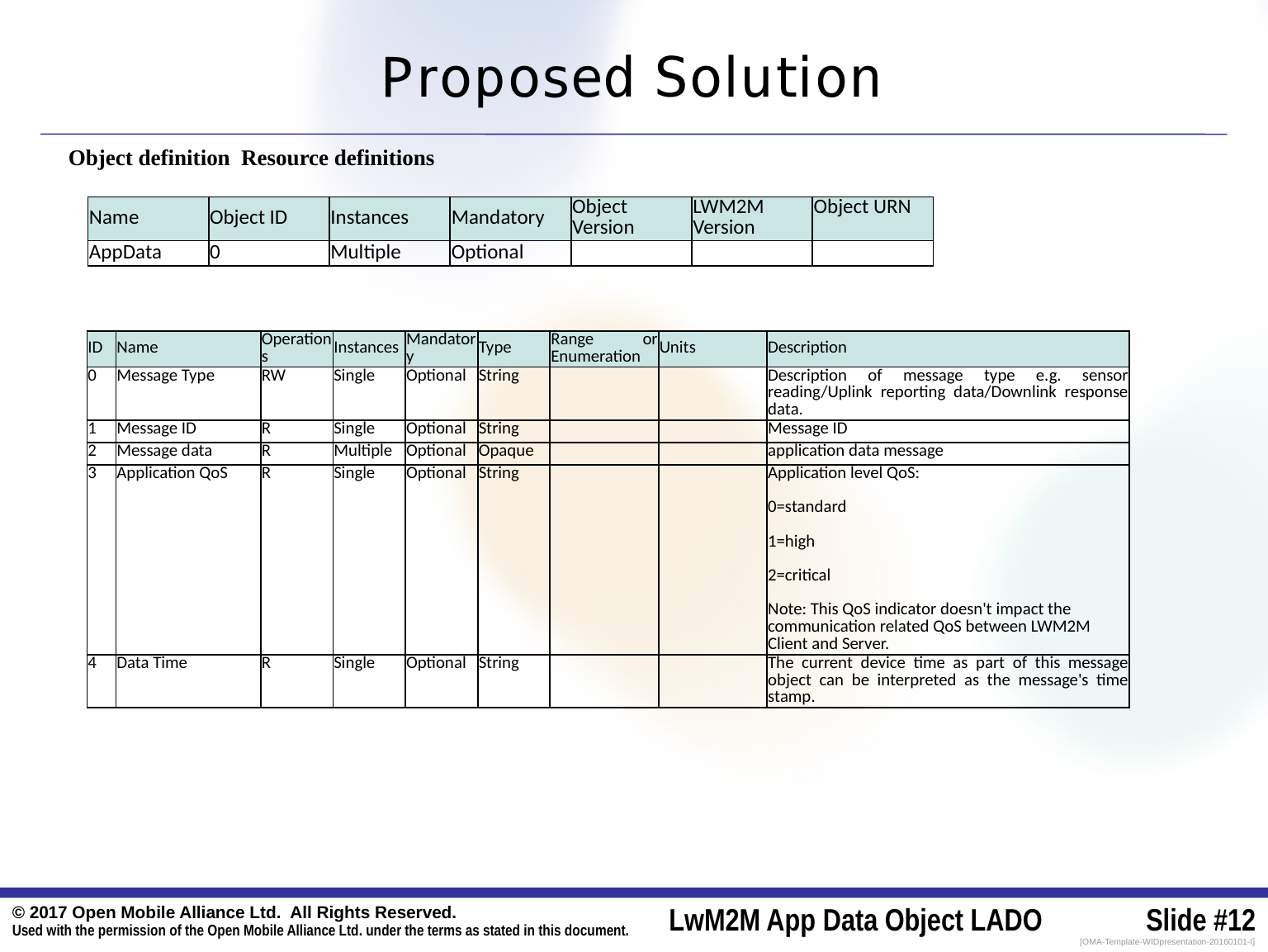

Proposed Solution
Object definition  Resource definitions

| Name | Object ID | Instances | Mandatory | Object Version | LWM2M Version | Object URN |
| --- | --- | --- | --- | --- | --- | --- |
| AppData | 0 | Multiple | Optional |  |  |  |
| ID | Name | Operations | Instances | Mandatory | Type | Range or Enumeration | Units | Description |
| --- | --- | --- | --- | --- | --- | --- | --- | --- |
| 0 | Message Type | RW | Single | Optional | String |  |  | Description of message type e.g. sensor reading/Uplink reporting data/Downlink response data. |
| 1 | Message ID | R | Single | Optional | String |  |  | Message ID |
| 2 | Message data | R | Multiple | Optional | Opaque |  |  | application data message |
| 3 | Application QoS | R | Single | Optional | String |  |  | Application level QoS: 0=standard 1=high 2=critical Note: This QoS indicator doesn't impact the communication related QoS between LWM2M Client and Server. |
| 4 | Data Time | R | Single | Optional | String |  |  | The current device time as part of this message object can be interpreted as the message's time stamp. |